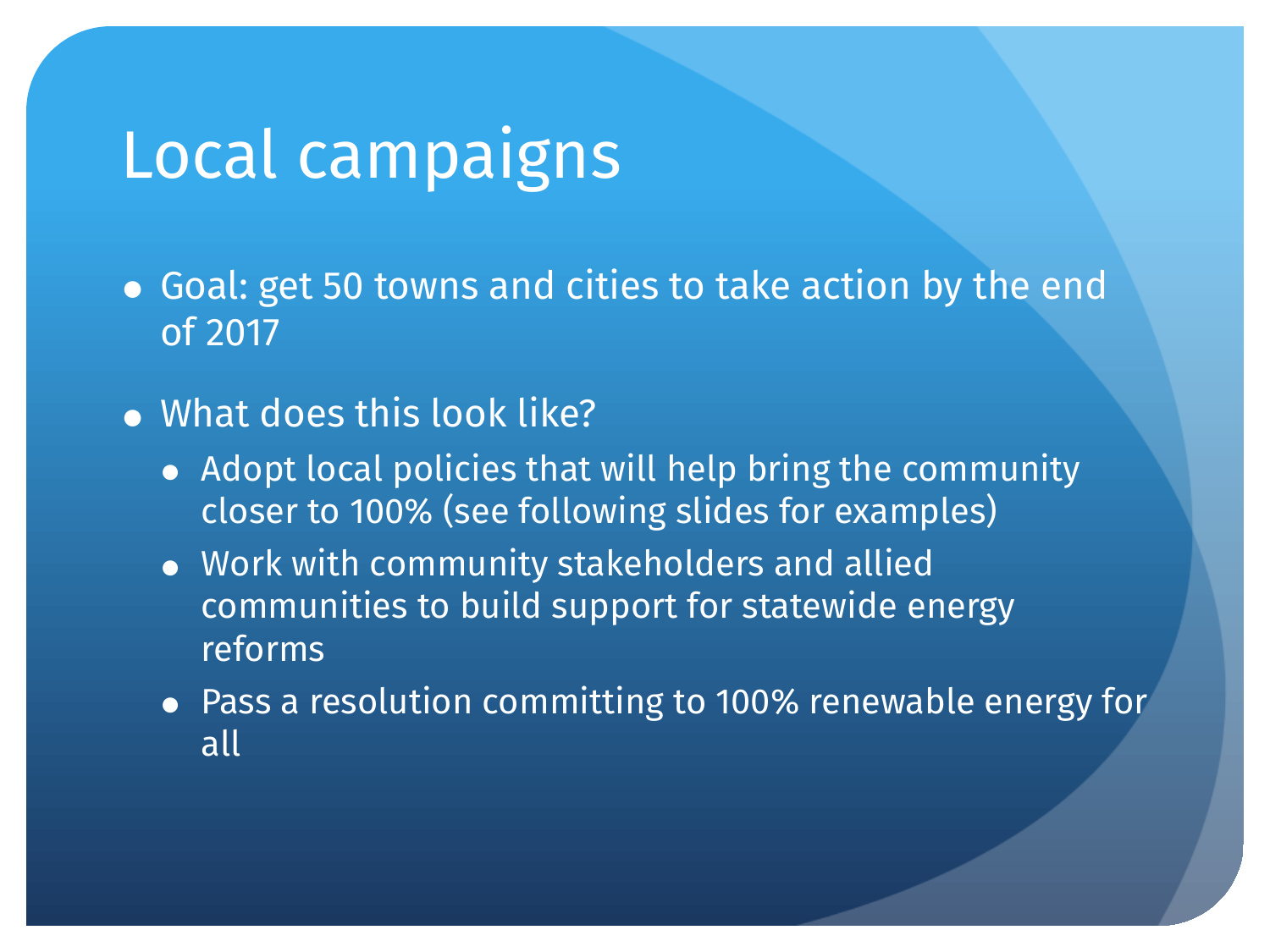

# Local campaigns
Goal: get 50 towns and cities to take action by the end of 2017
What does this look like?
Adopt local policies that will help bring the community closer to 100% (see following slides for examples)
Work with community stakeholders and allied communities to build support for statewide energy reforms
Pass a resolution committing to 100% renewable energy for all